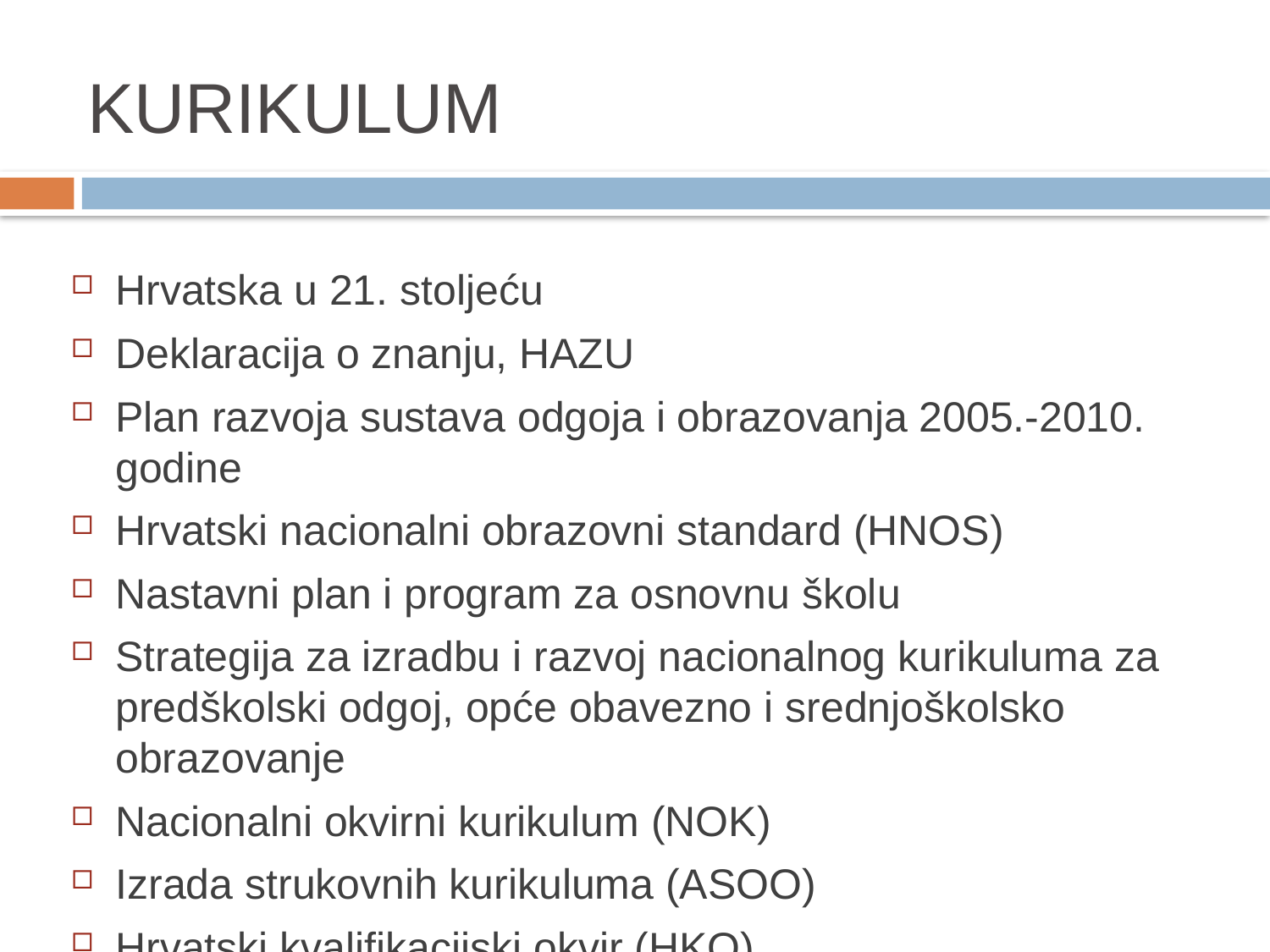

KURIKULUM

Hrvatska u 21. stoljeću
Deklaracija o znanju, HAZU
Plan razvoja sustava odgoja i obrazovanja 2005.-2010. godine
Hrvatski nacionalni obrazovni standard (HNOS)
Nastavni plan i program za osnovnu školu
Strategija za izradbu i razvoj nacionalnog kurikuluma za predškolski odgoj, opće obavezno i srednjoškolsko obrazovanje
Nacionalni okvirni kurikulum (NOK)
Izrada strukovnih kurikuluma (ASOO)
Hrvatski kvalifikacijski okvir (HKO)